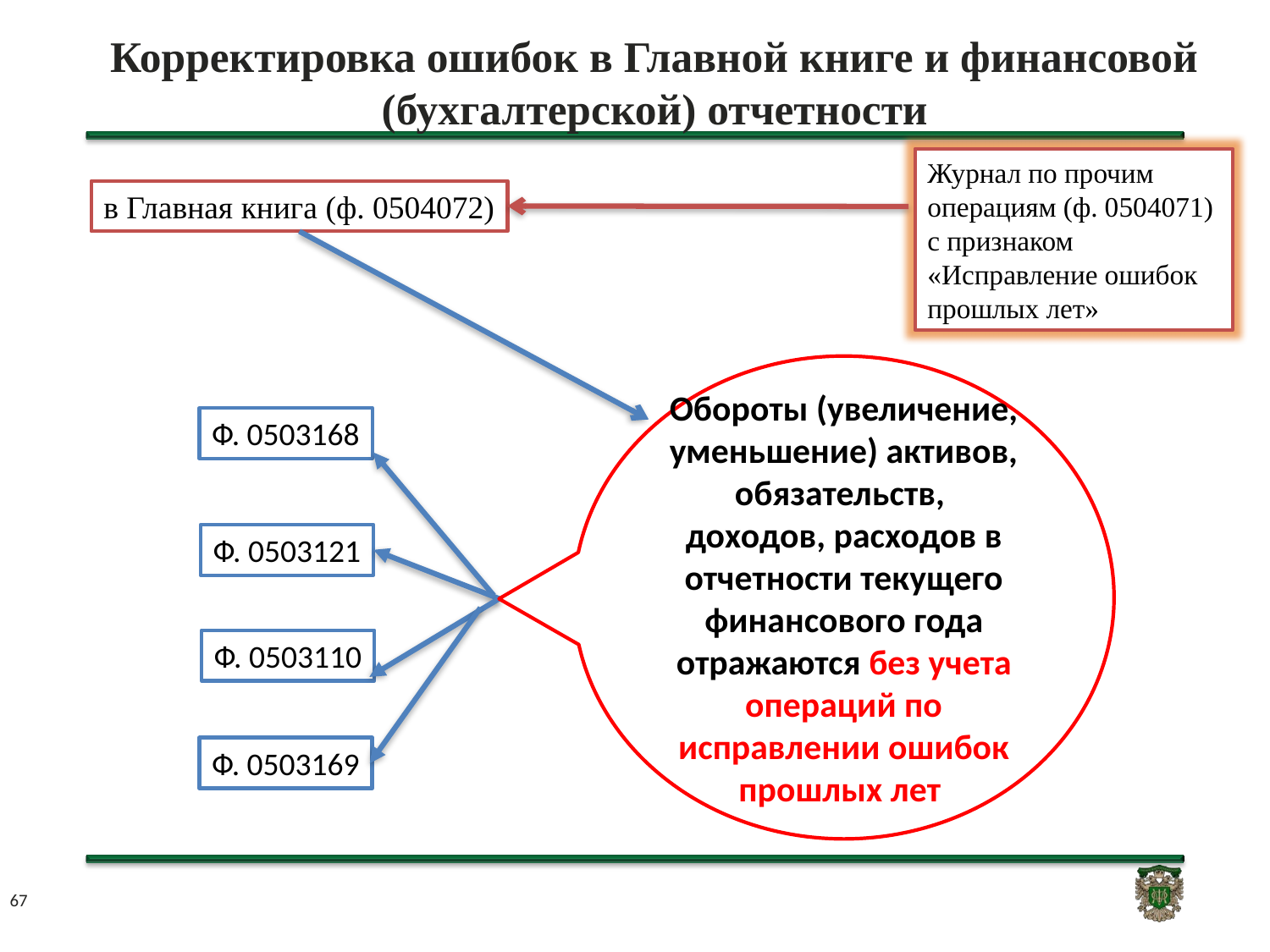

# Корректировка ошибок в Главной книге и финансовой (бухгалтерской) отчетности
Журнал по прочим операциям (ф. 0504071) с признаком «Исправление ошибок прошлых лет»
в Главная книга (ф. 0504072)
Обороты (увеличение, уменьшение) активов, обязательств,  доходов, расходов в отчетности текущего финансового года отражаются без учета операций по исправлении ошибок прошлых лет
Ф. 0503168
Ф. 0503121
Ф. 0503110
Ф. 0503169
67